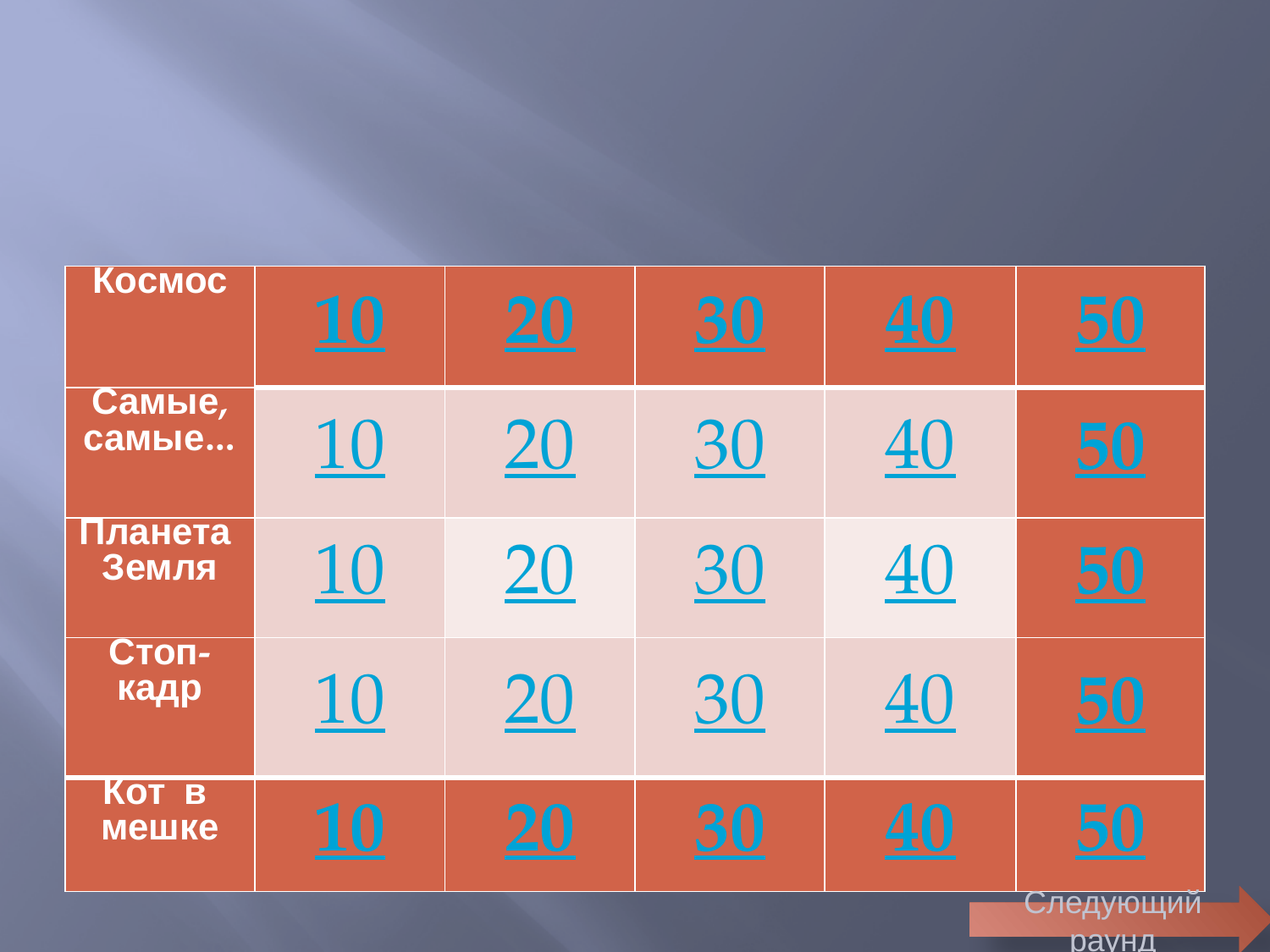

| Космос | 10 | 20 | 30 | 40 | 50 |
| --- | --- | --- | --- | --- | --- |
| Самые, самые… | 10 | 20 | 30 | 40 | 50 |
| Планета Земля | 10 | 20 | 30 | 40 | 50 |
| Стоп- кадр | 10 | 20 | 30 | 40 | 50 |
| Кот в мешке | 10 | 20 | 30 | 40 | 50 |
Следующий раунд